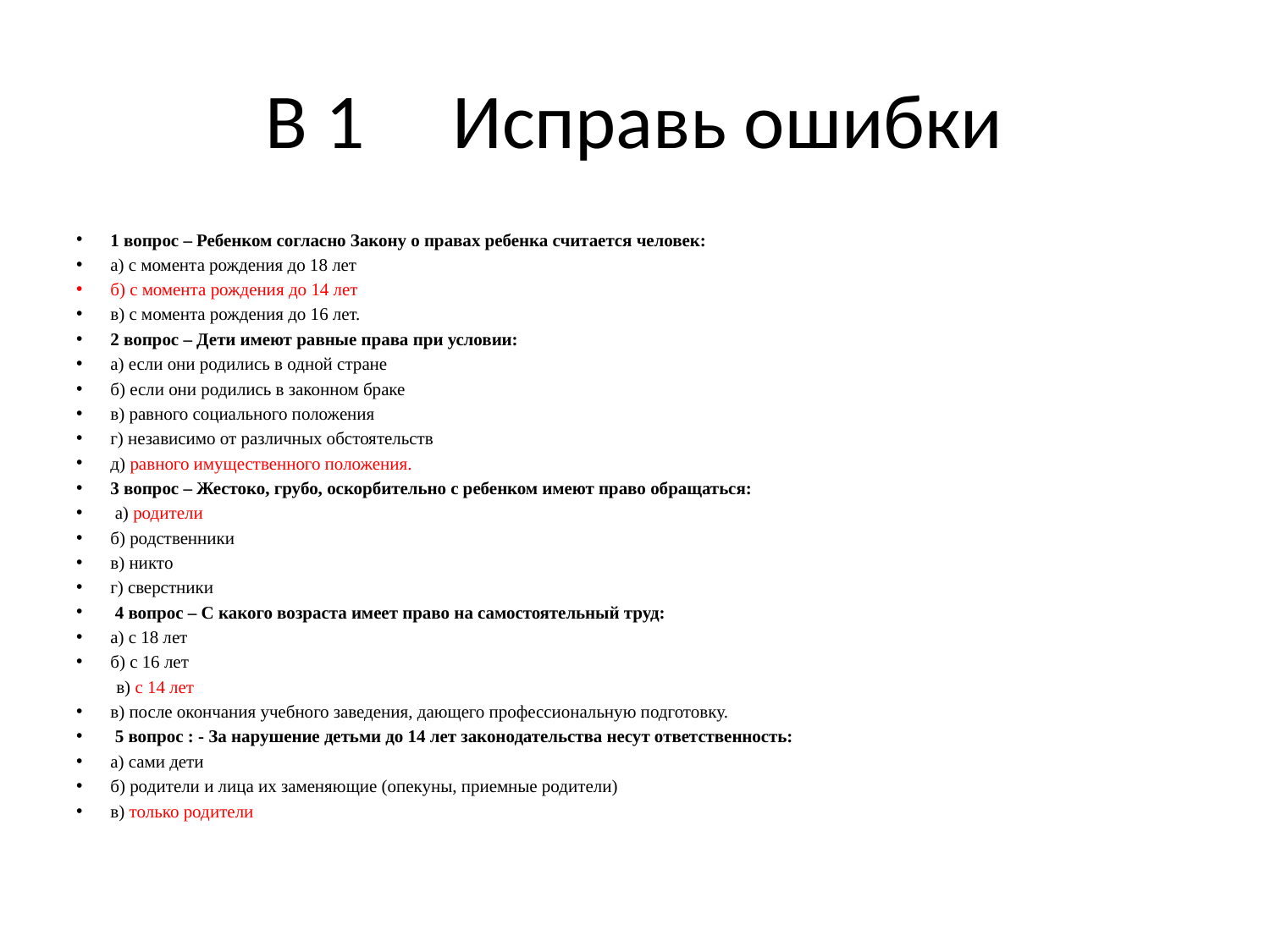

# В 1     Исправь ошибки
1 вопрос – Ребенком согласно Закону о правах ребенка считается человек:
а) с момента рождения до 18 лет
б) с момента рождения до 14 лет
в) с момента рождения до 16 лет.
2 вопрос – Дети имеют равные права при условии:
а) если они родились в одной стране
б) если они родились в законном браке
в) равного социального положения
г) независимо от различных обстоятельств
д) равного имущественного положения.
3 вопрос – Жестоко, грубо, оскорбительно с ребенком имеют право обращаться:
 а) родители
б) родственники
в) никто
г) сверстники
 4 вопрос – С какого возраста имеет право на самостоятельный труд:
а) с 18 лет
б) с 16 лет
         в) с 14 лет
в) после окончания учебного заведения, дающего профессиональную подготовку.
 5 вопрос : - За нарушение детьми до 14 лет законодательства несут ответственность:
а) сами дети
б) родители и лица их заменяющие (опекуны, приемные родители)
в) только родители